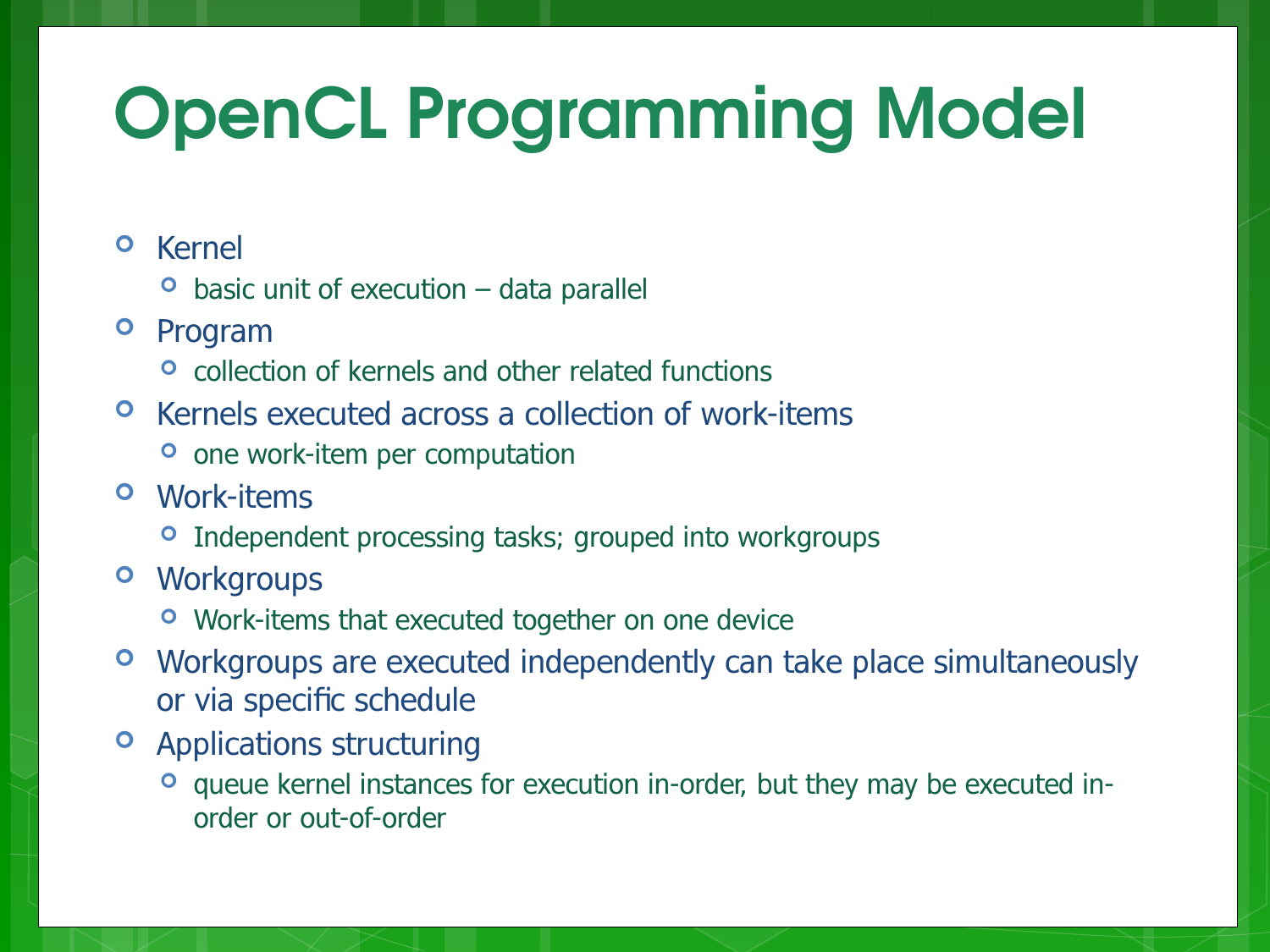

# OpenCL Programming Model
Kernel
basic unit of execution – data parallel
Program
collection of kernels and other related functions
Kernels executed across a collection of work-items
one work-item per computation
Work-items
Independent processing tasks; grouped into workgroups
Workgroups
Work-items that executed together on one device
Workgroups are executed independently can take place simultaneously or via specific schedule
Applications structuring
queue kernel instances for execution in-order, but they may be executed in-order or out-of-order